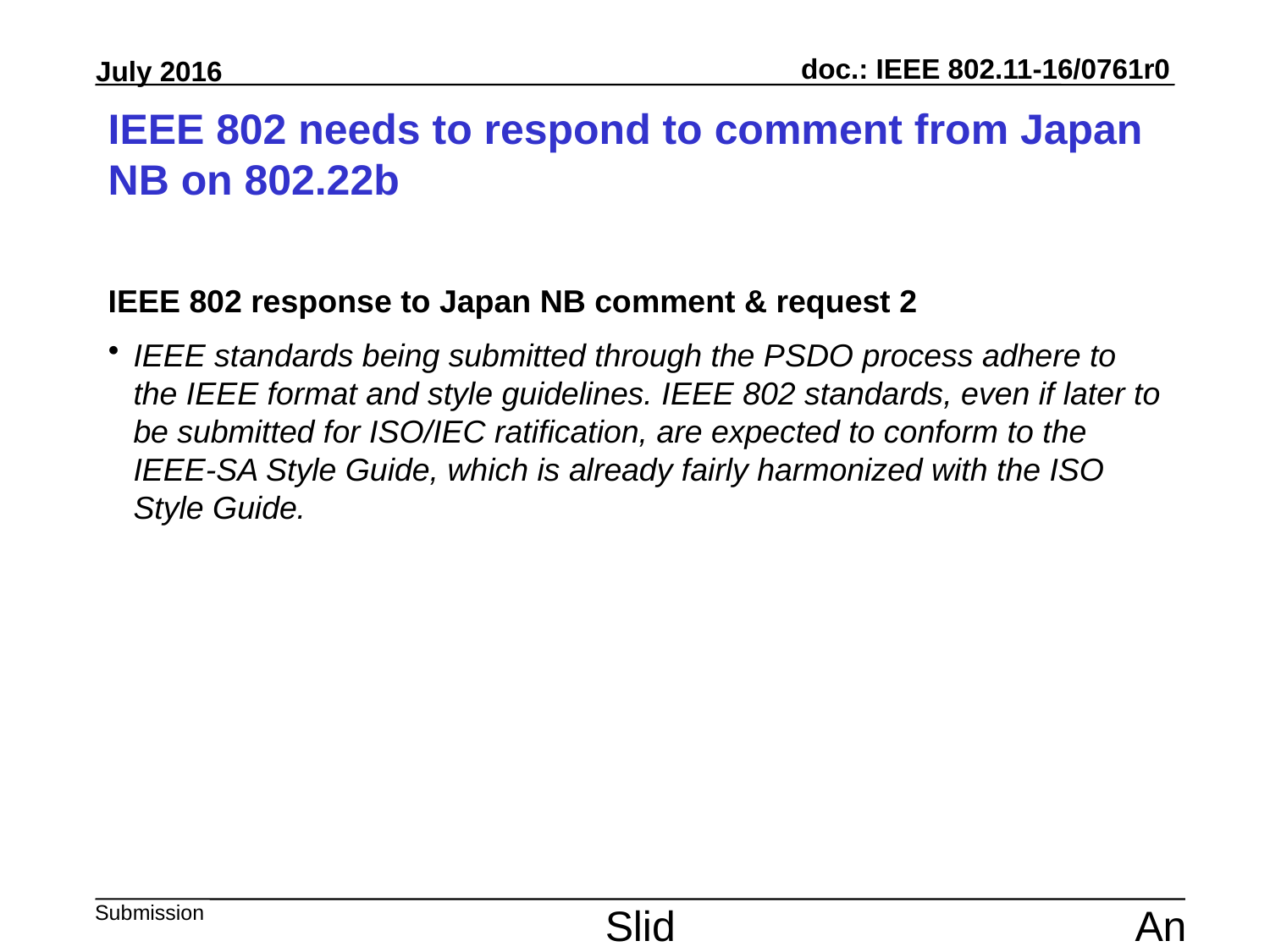

# IEEE 802 needs to respond to comment from Japan NB on 802.22b
IEEE 802 response to Japan NB comment & request 2
IEEE standards being submitted through the PSDO process adhere to the IEEE format and style guidelines. IEEE 802 standards, even if later to be submitted for ISO/IEC ratification, are expected to conform to the IEEE-SA Style Guide, which is already fairly harmonized with the ISO Style Guide.
Slide 15
Andrew Myles, Cisco